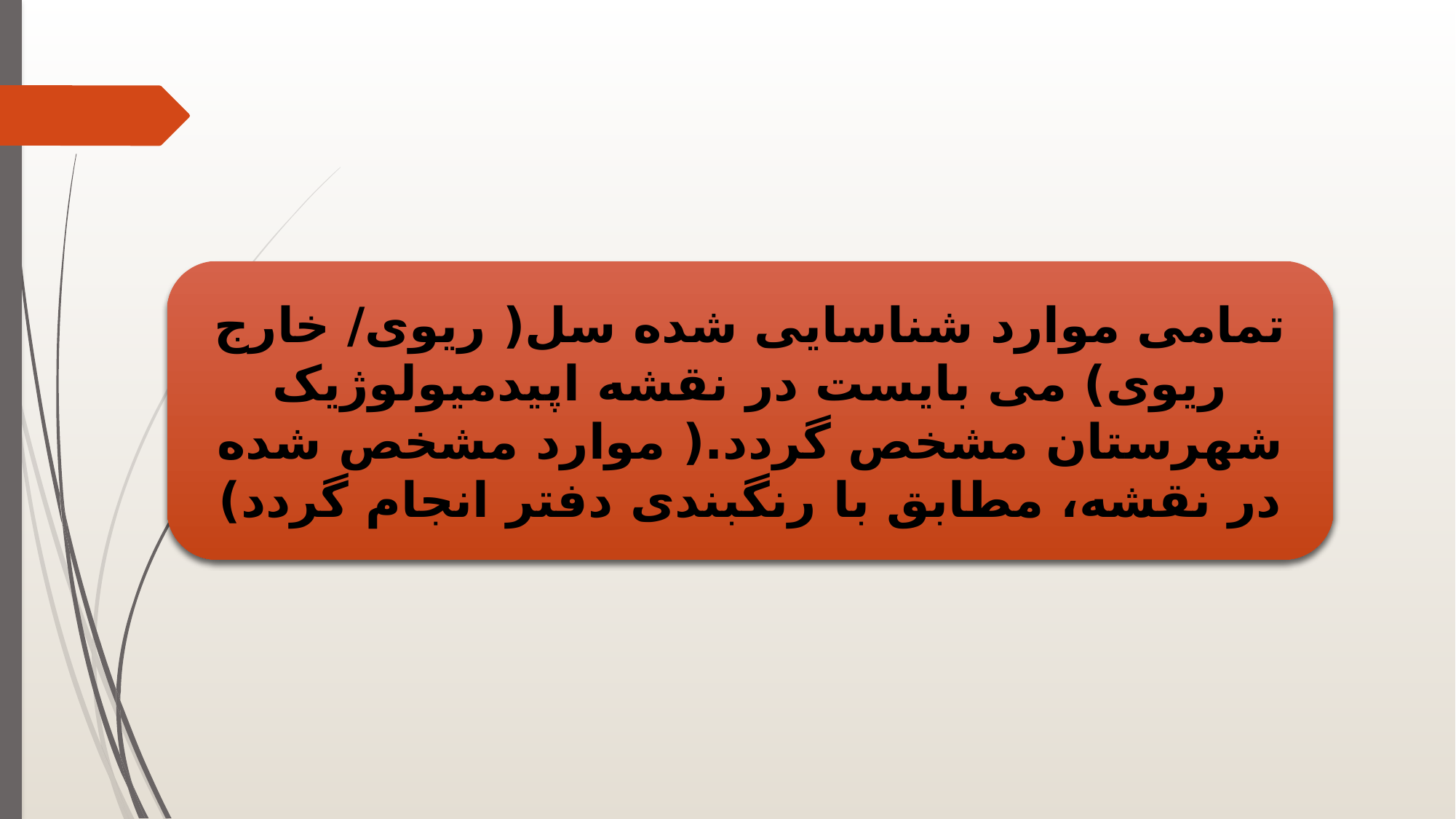

تمامی موارد شناسایی شده سل( ریوی/ خارج ریوی) می بایست در نقشه اپیدمیولوژیک شهرستان مشخص گردد.( موارد مشخص شده در نقشه، مطابق با رنگبندی دفتر انجام گردد)